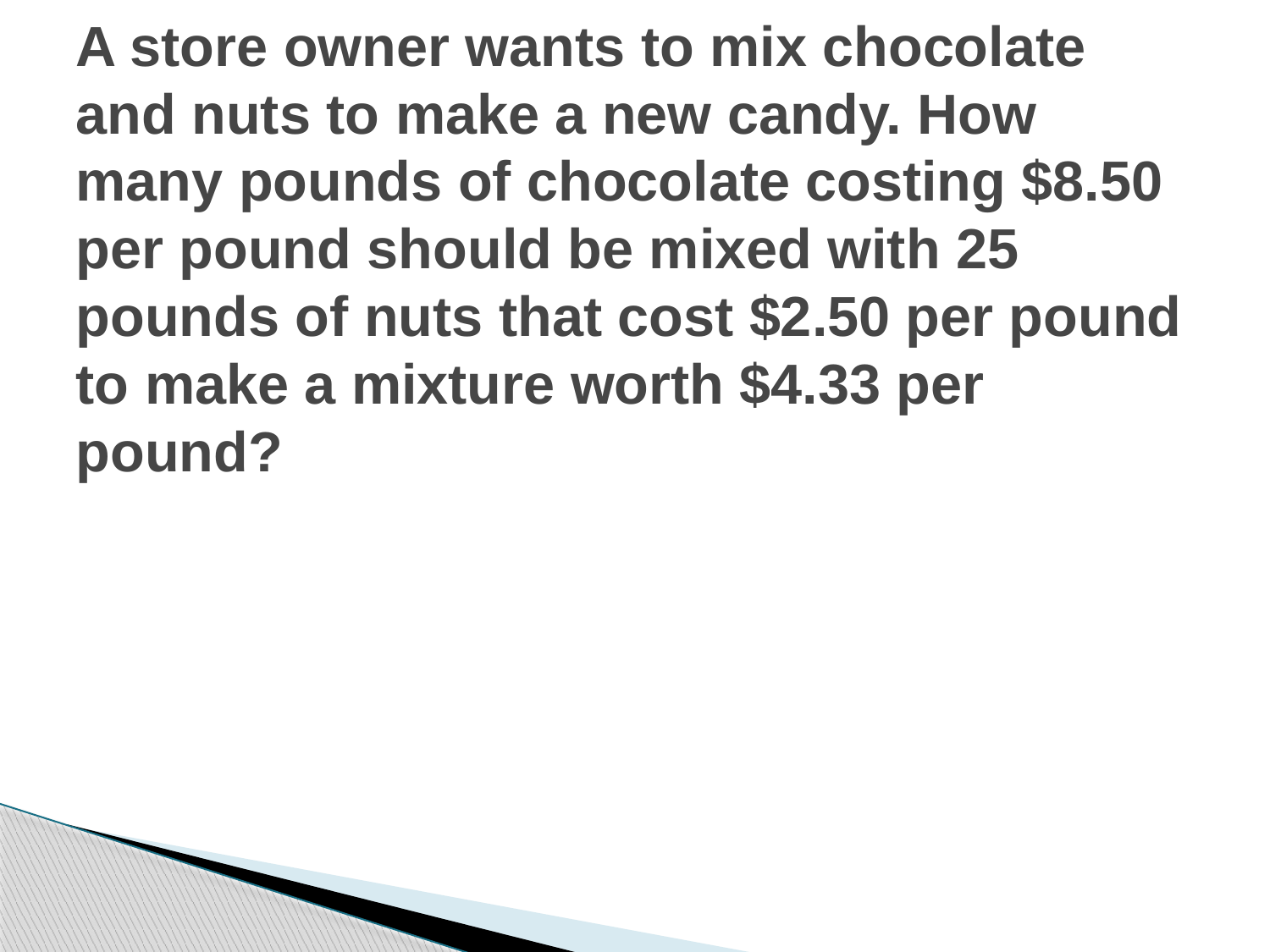

# A store owner wants to mix chocolate and nuts to make a new candy. How many pounds of chocolate costing $8.50 per pound should be mixed with 25 pounds of nuts that cost $2.50 per pound to make a mixture worth $4.33 per pound?